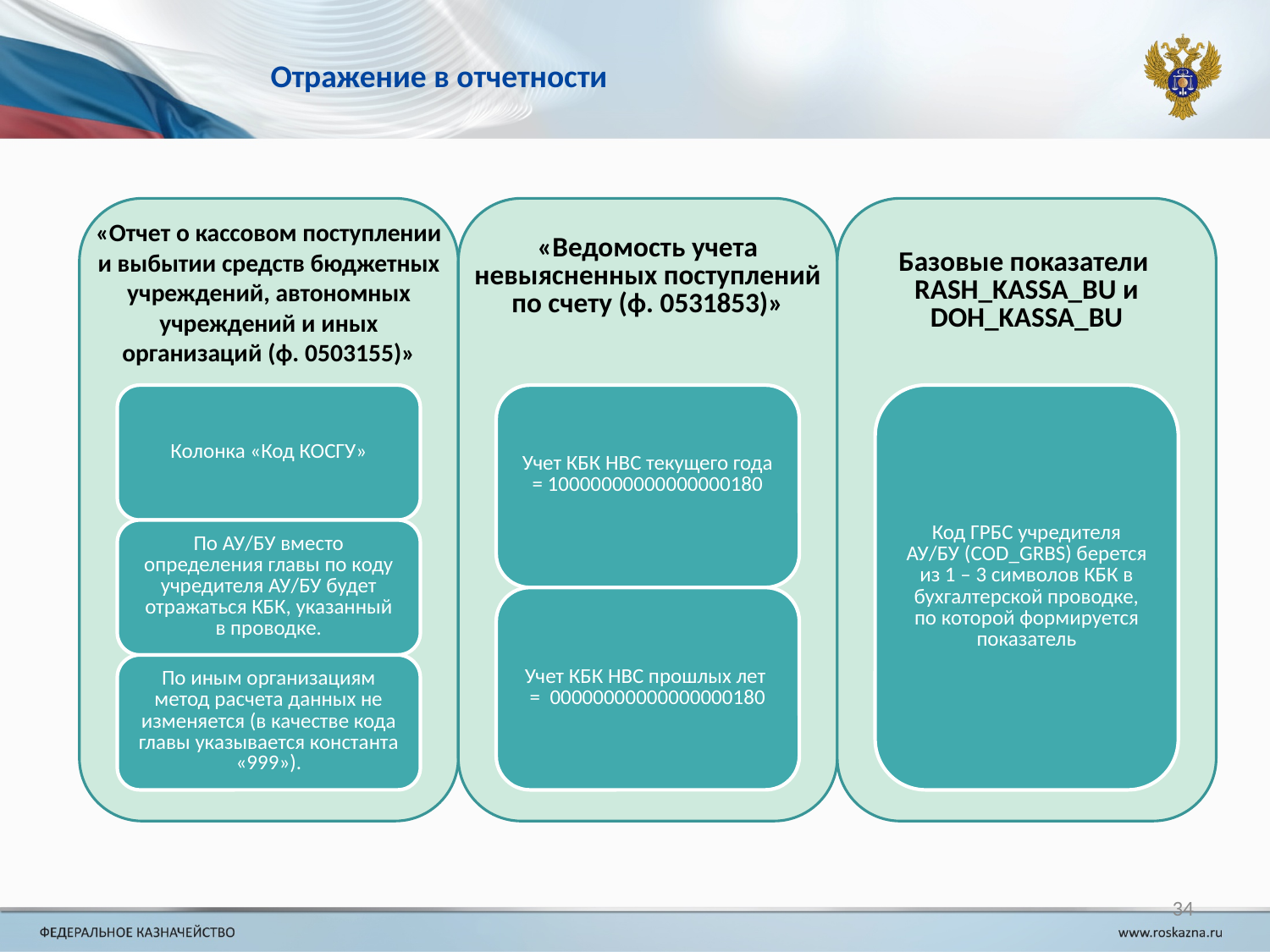

# Отражение в отчетности
«Отчет о кассовом поступлении и выбытии средств бюджетных учреждений, автономных учреждений и иных организаций (ф. 0503155)»
Колонка «Код КОСГУ»
«Ведомость учета невыясненных поступлений по счету (ф. 0531853)»
Учет КБК НВС текущего года = 10000000000000000180
Учет КБК НВС прошлых лет  =  00000000000000000180
Базовые показатели  RASH_KASSA_BU и DOH_KASSA_BU
Код ГРБС учредителя АУ/БУ (COD_GRBS) берется из 1 – 3 символов КБК в бухгалтерской проводке, по которой формируется показатель
По АУ/БУ вместо определения главы по коду учредителя АУ/БУ будет отражаться КБК, указанный в проводке.
По иным организациям метод расчета данных не изменяется (в качестве кода главы указывается константа «999»).
34